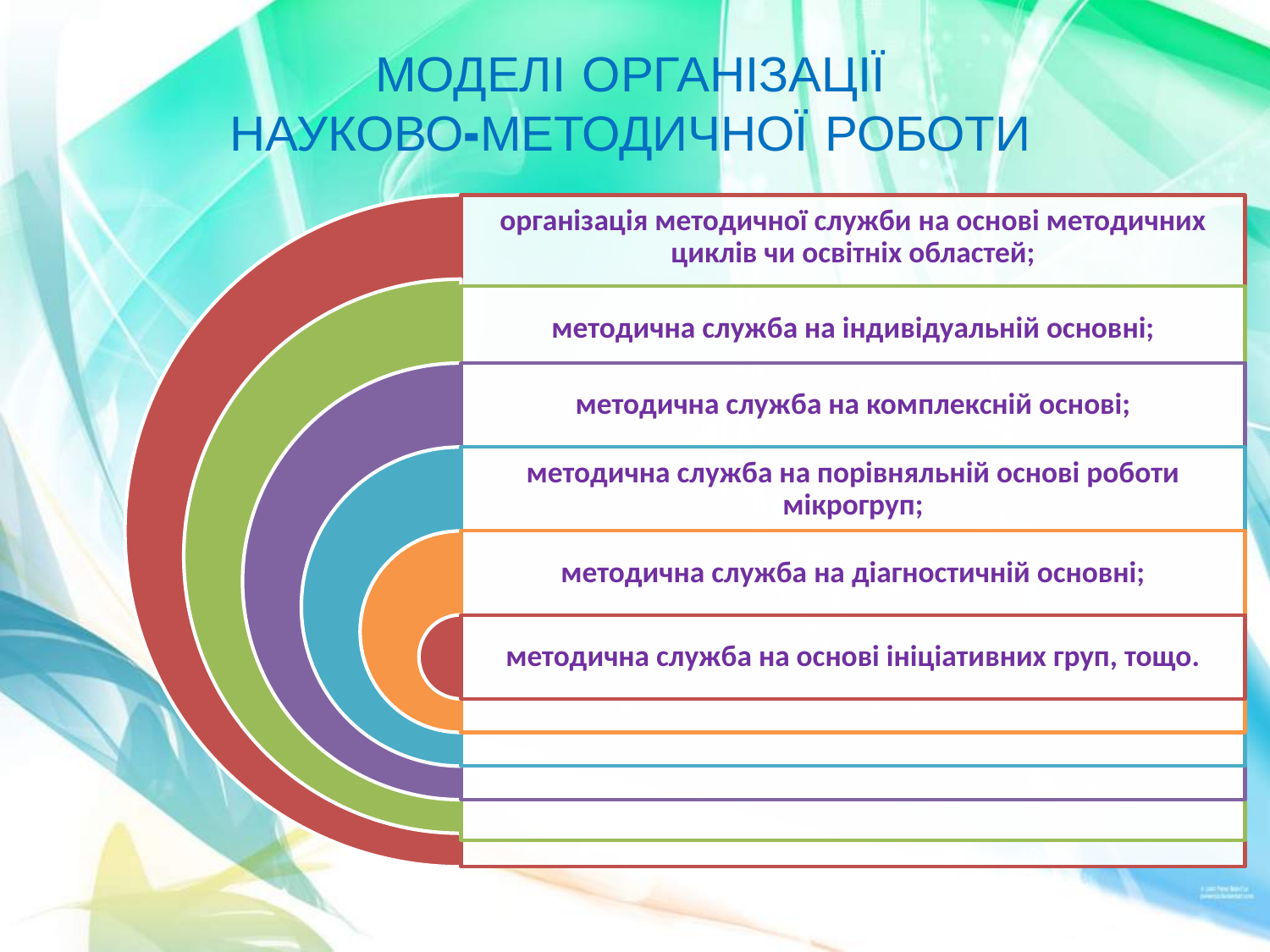

МОДЕЛІ ОРГАНІЗАЦІЇ
НАУКОВО-МЕТОДИЧНОЇ РОБОТИ
організація методичної служби на основі методичних циклів чи освітніх областей;
методична служба на індивідуальній основні;
методична служба на комплексній основі;
методична служба на порівняльній основі роботи мікрогруп;
методична служба на діагностичній основні;
методична служба на основі ініціативних груп, тощо.